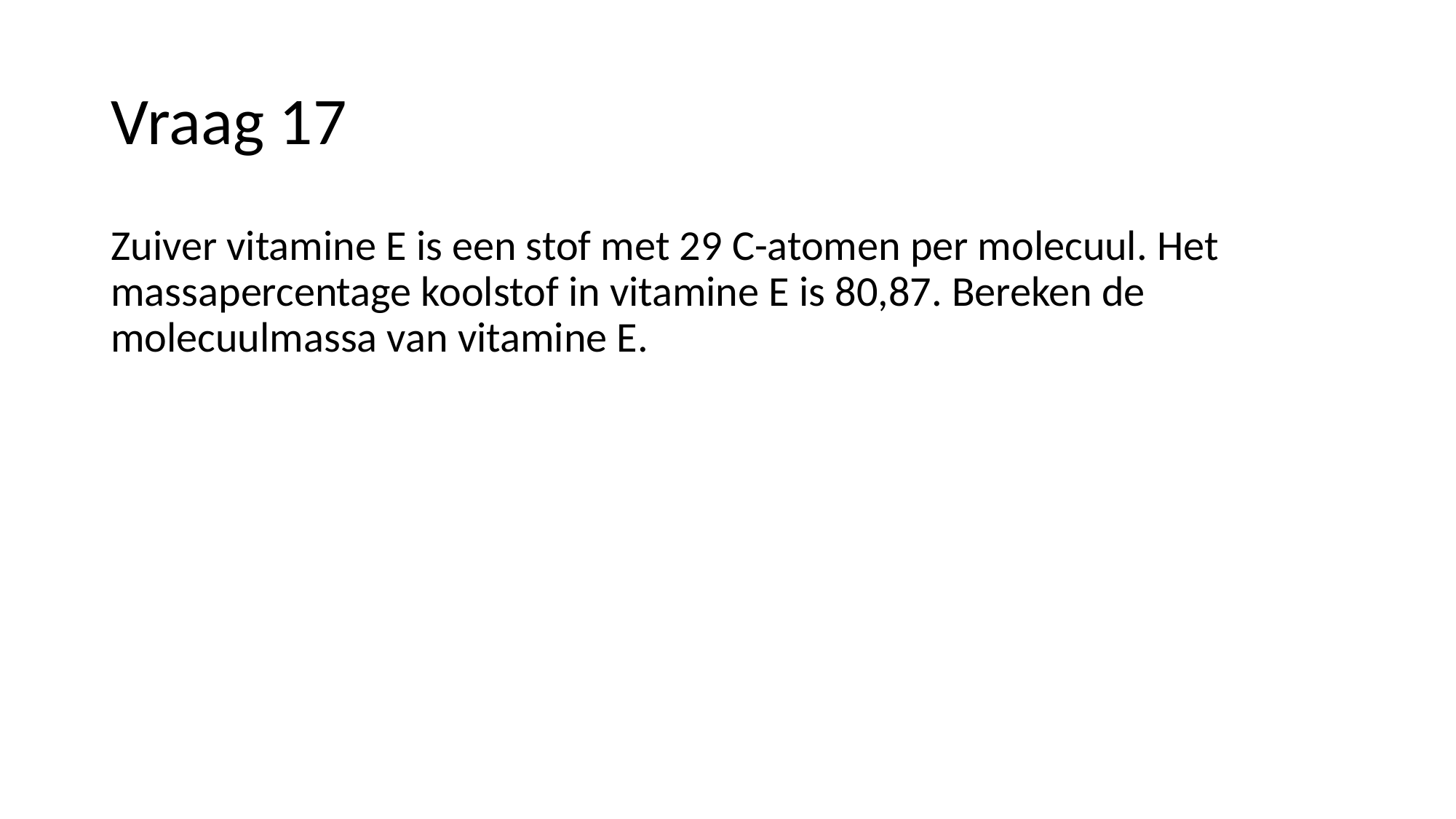

# Vraag 17
Zuiver vitamine E is een stof met 29 C-atomen per molecuul. Het massapercentage koolstof in vitamine E is 80,87. Bereken de molecuulmassa van vitamine E.